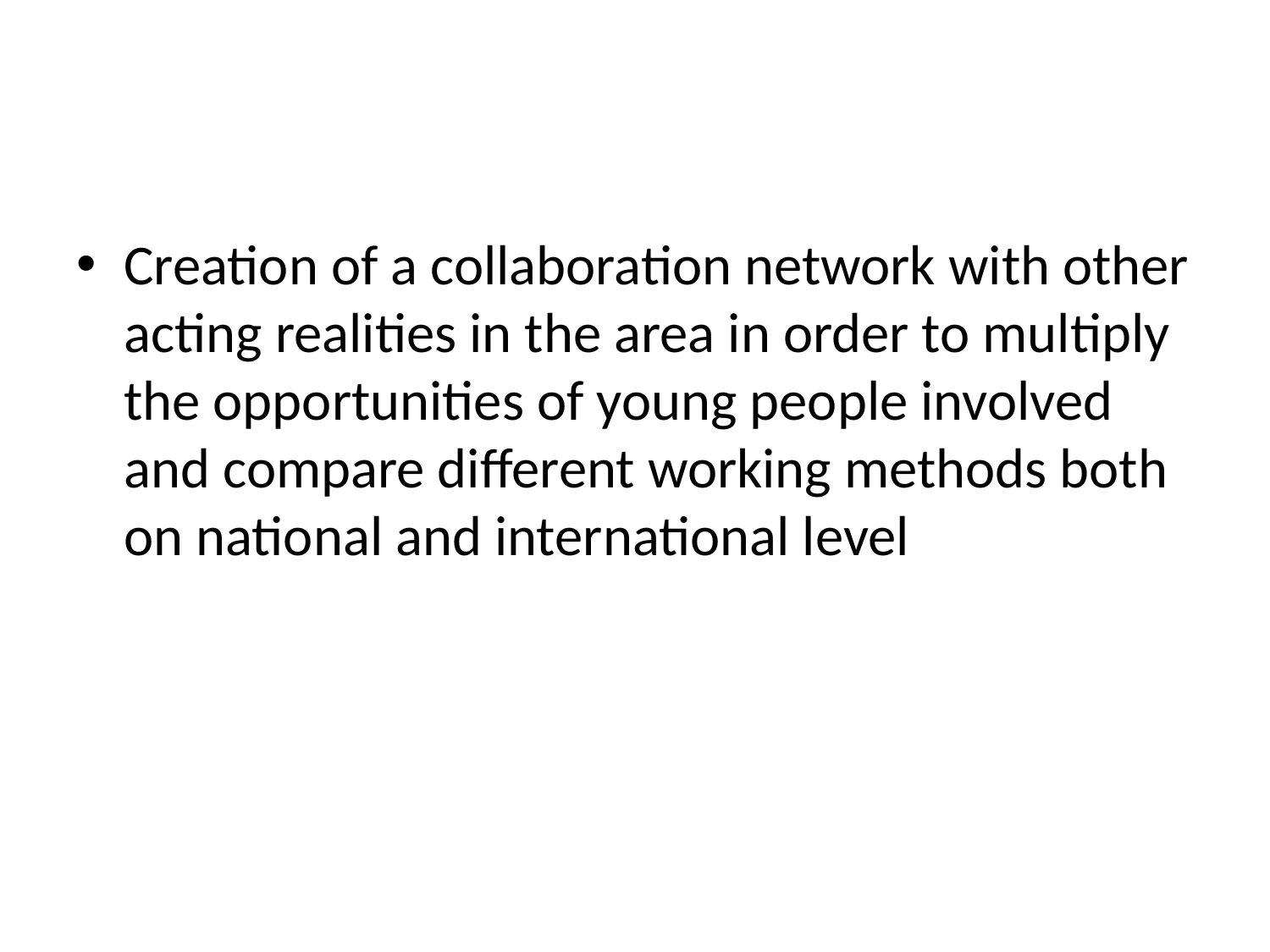

Creation of a collaboration network with other acting realities in the area in order to multiply the opportunities of young people involved and compare different working methods both on national and international level